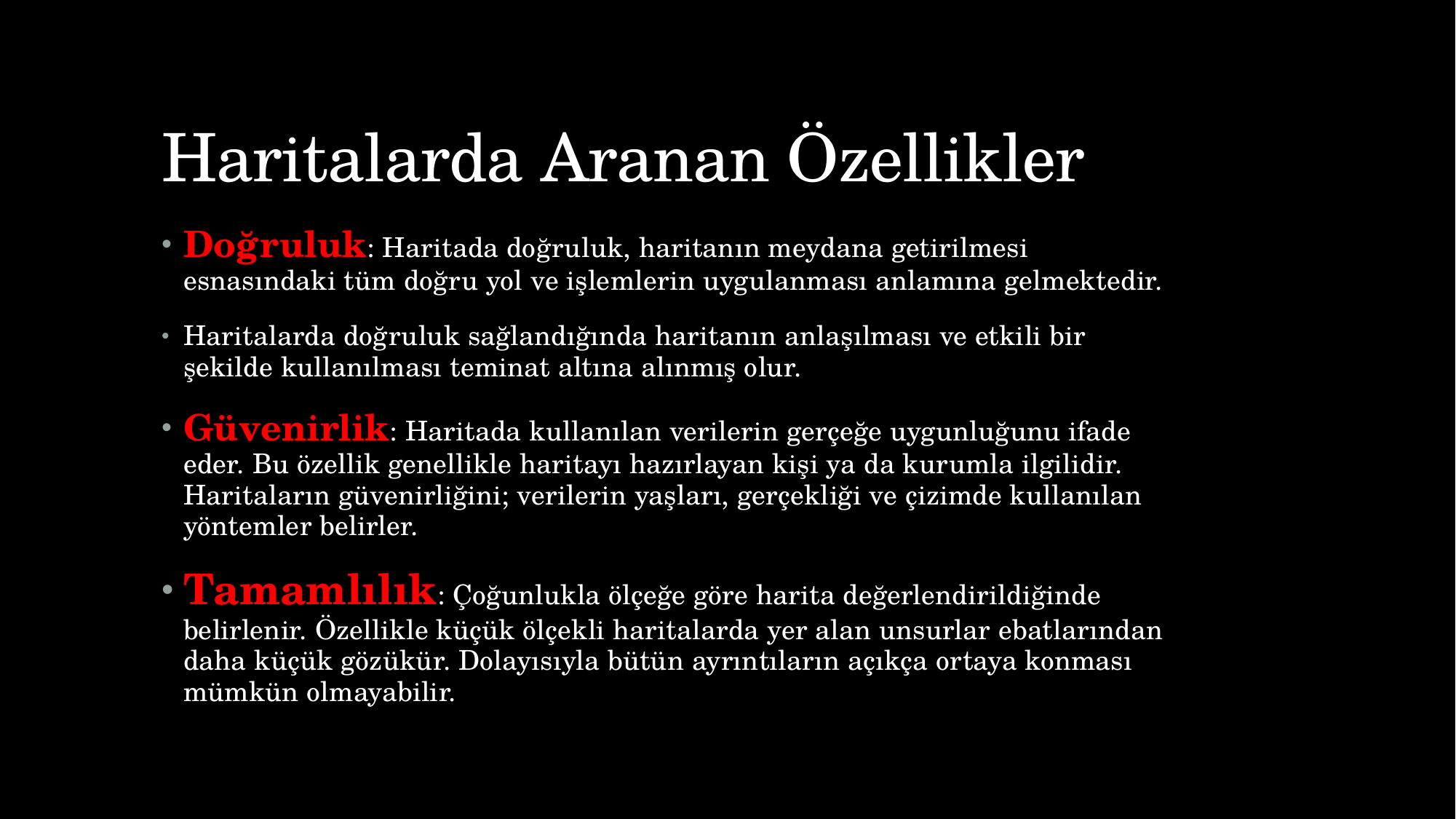

# Haritalarda Aranan Özellikler
Doğruluk: Haritada doğruluk, haritanın meydana getirilmesi esnasındaki tüm doğru yol ve işlemlerin uygulanması anlamına gelmektedir.
Haritalarda doğruluk sağlandığında haritanın anlaşılması ve etkili bir şekilde kullanılması teminat altına alınmış olur.
Güvenirlik: Haritada kullanılan verilerin gerçeğe uygunluğunu ifade eder. Bu özellik genellikle haritayı hazırlayan kişi ya da kurumla ilgilidir. Haritaların güvenirliğini; verilerin yaşları, gerçekliği ve çizimde kullanılan yöntemler belirler.
Tamamlılık: Çoğunlukla ölçeğe göre harita değerlendirildiğinde belirlenir. Özellikle küçük ölçekli haritalarda yer alan unsurlar ebatlarından daha küçük gözükür. Dolayısıyla bütün ayrıntıların açıkça ortaya konması mümkün olmayabilir.